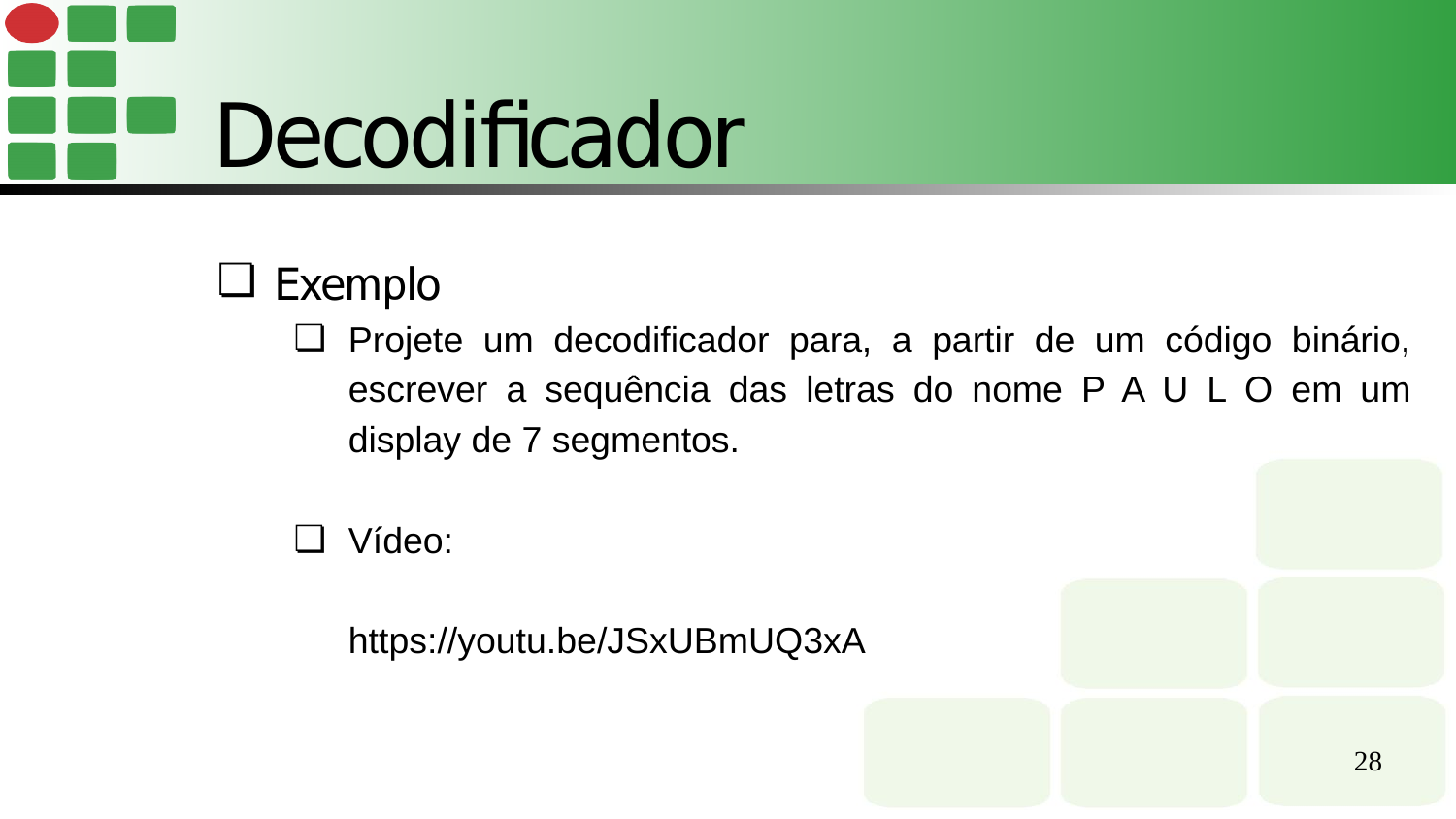

Decodificador
Exemplo
Projete um decodificador para, a partir de um código binário, escrever a sequência das letras do nome P A U L O em um display de 7 segmentos.

Vídeo:

https://youtu.be/JSxUBmUQ3xA
28